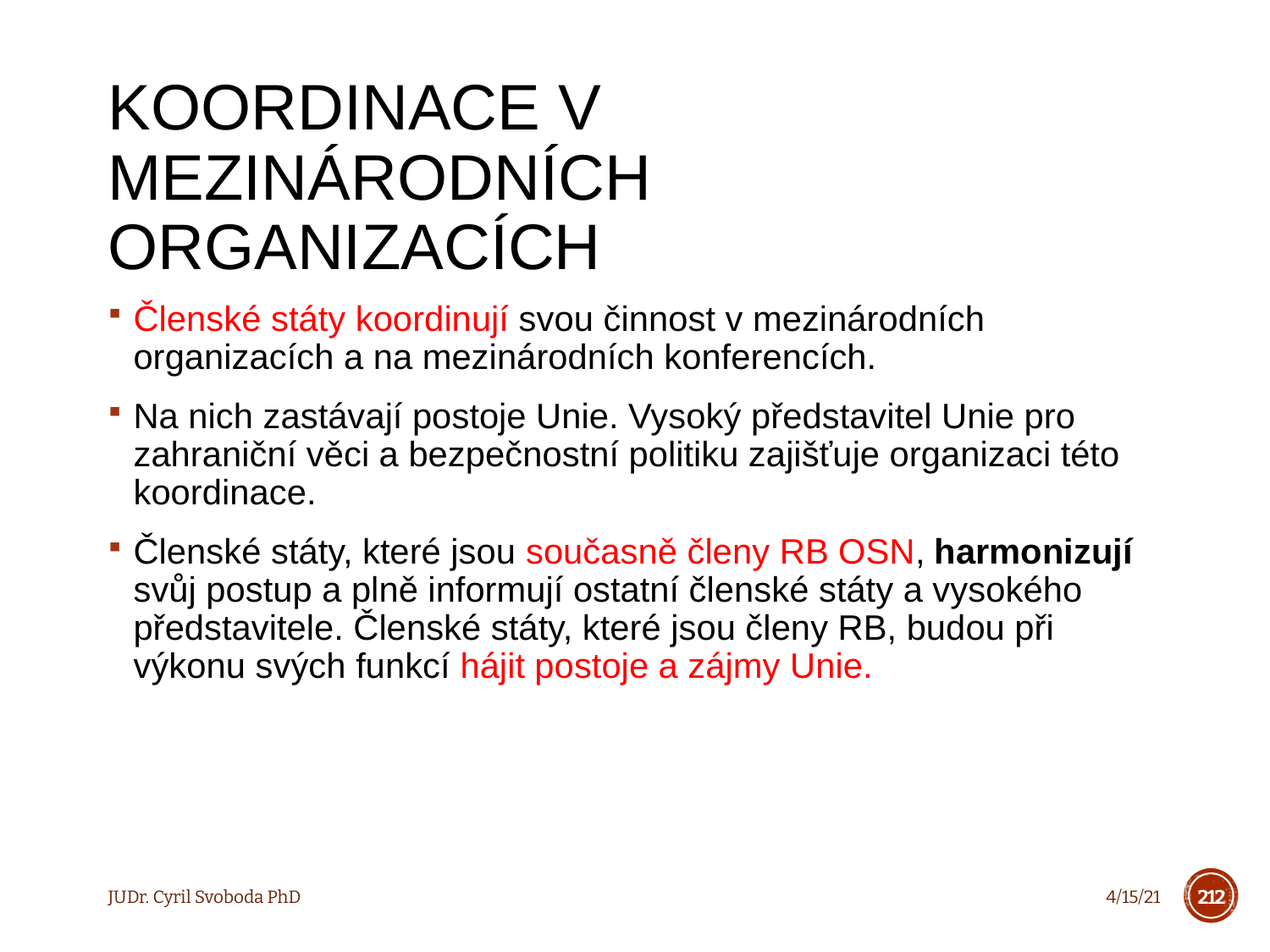

# Koordinace v mezinárodních organizacích
Členské státy koordinují svou činnost v mezinárodních organizacích a na mezinárodních konferencích.
Na nich zastávají postoje Unie. Vysoký představitel Unie pro zahraniční věci a bezpečnostní politiku zajišťuje organizaci této koordinace.
Členské státy, které jsou současně členy RB OSN, harmonizují svůj postup a plně informují ostatní členské státy a vysokého představitele. Členské státy, které jsou členy RB, budou při výkonu svých funkcí hájit postoje a zájmy Unie.
JUDr. Cyril Svoboda PhD
4/15/21
212